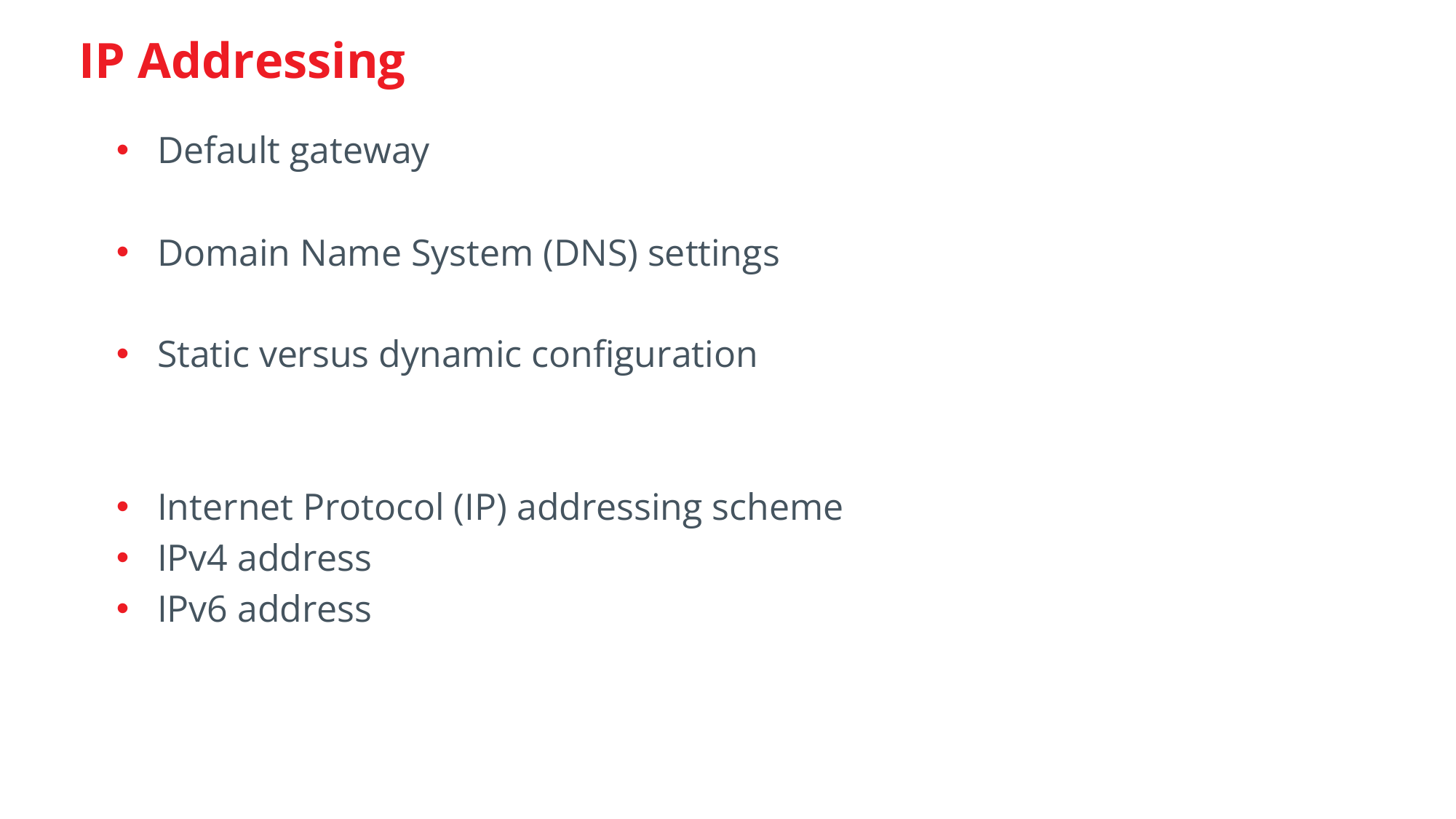

# IP Addressing
Default gateway

Domain Name System (DNS) settings

Static versus dynamic configuration

Internet Protocol (IP) addressing scheme
IPv4 address
IPv6 address